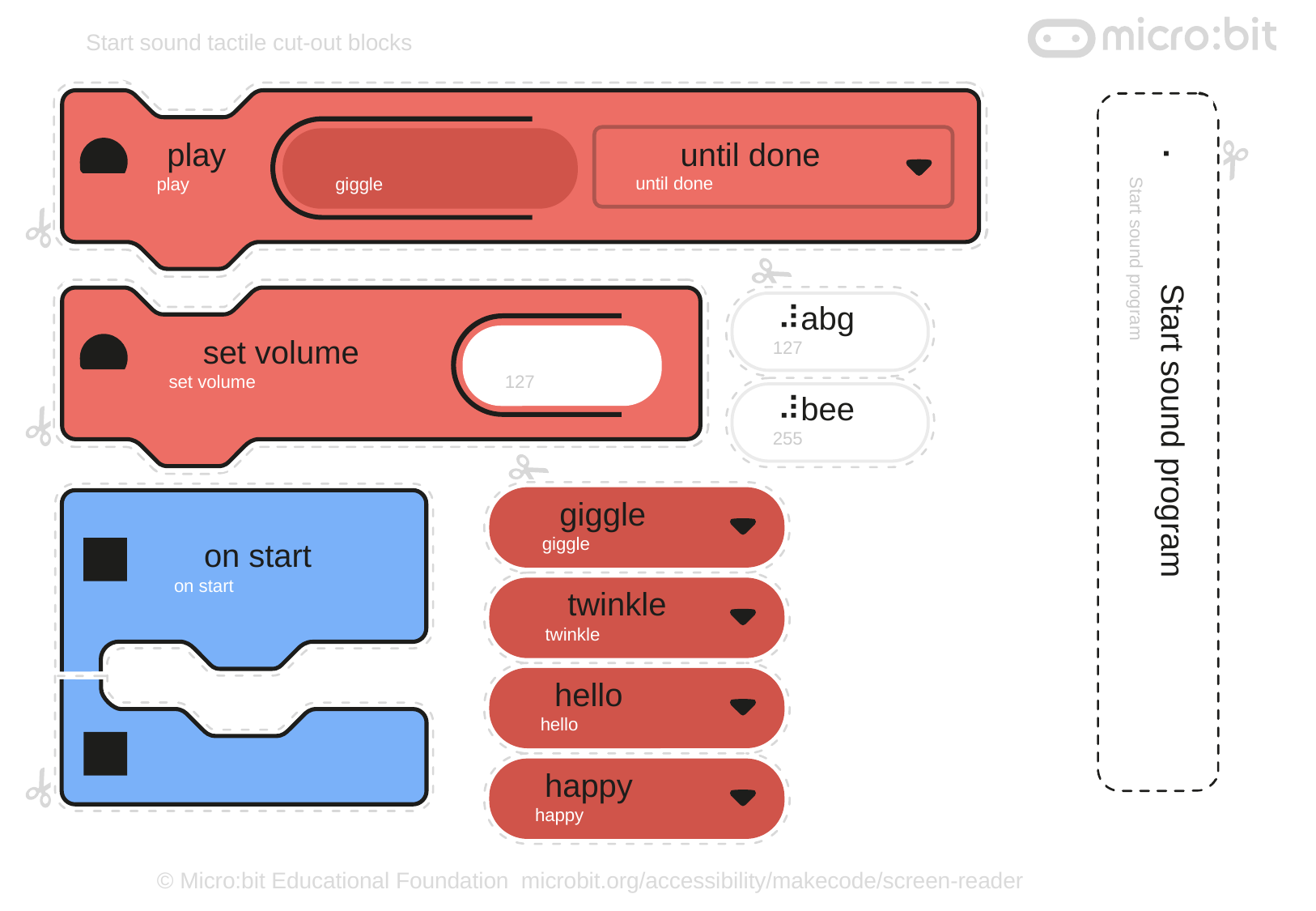

Start sound tactile cut-out blocks

⠠

play
until done

until done
play
giggle

Start sound program

⠼abg

set volume
127

set volume
127

⠼bee

Start sound program

255

giggle

giggle
on start

on start

twinkle

twinkle

hello

hello

happy

happy
© Micro:bit Educational Foundation  microbit.org/accessibility/makecode/screen-reader